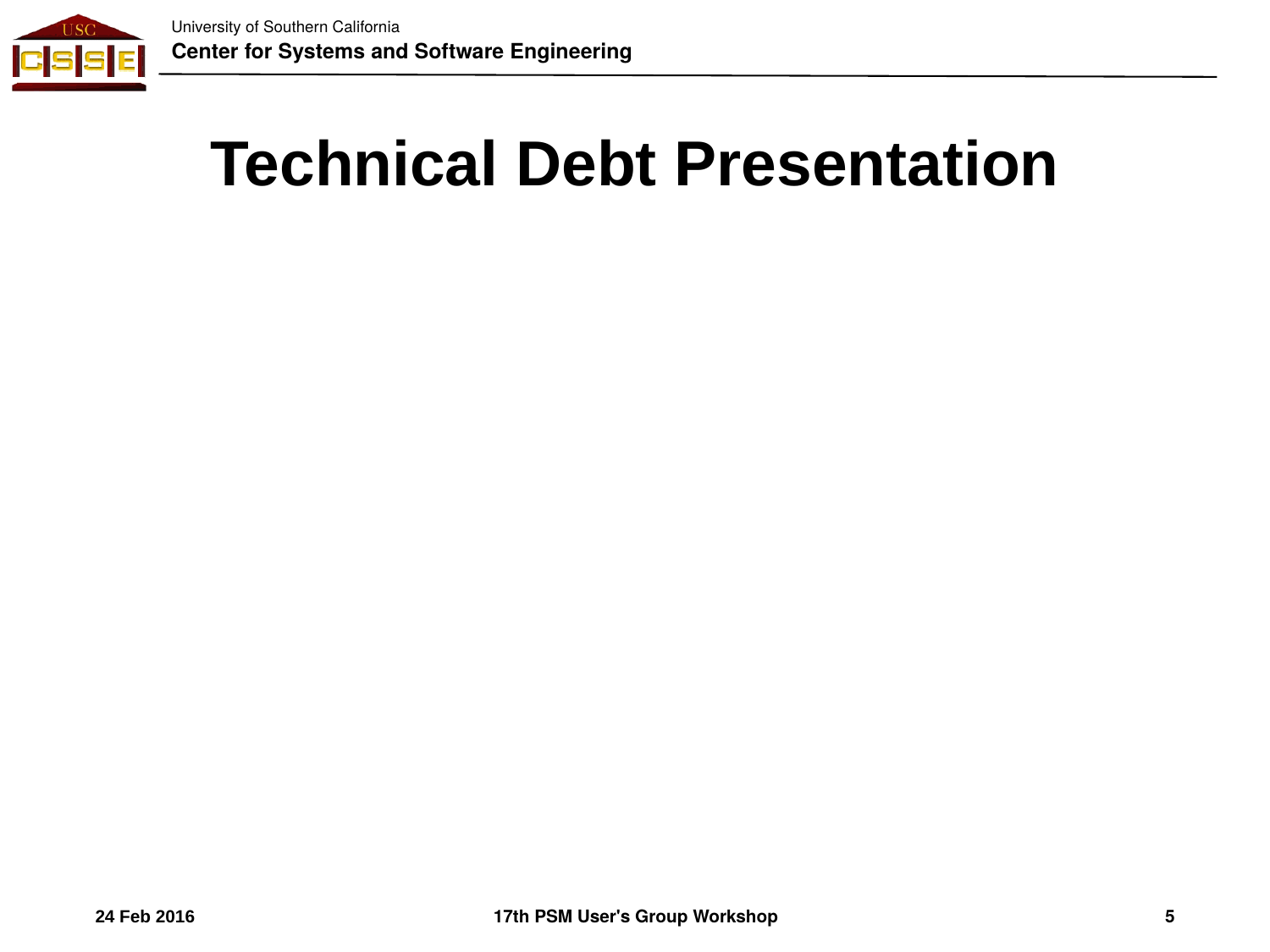

# Technical Debt Presentation

24 Feb 2016
5
17th PSM User's Group Workshop